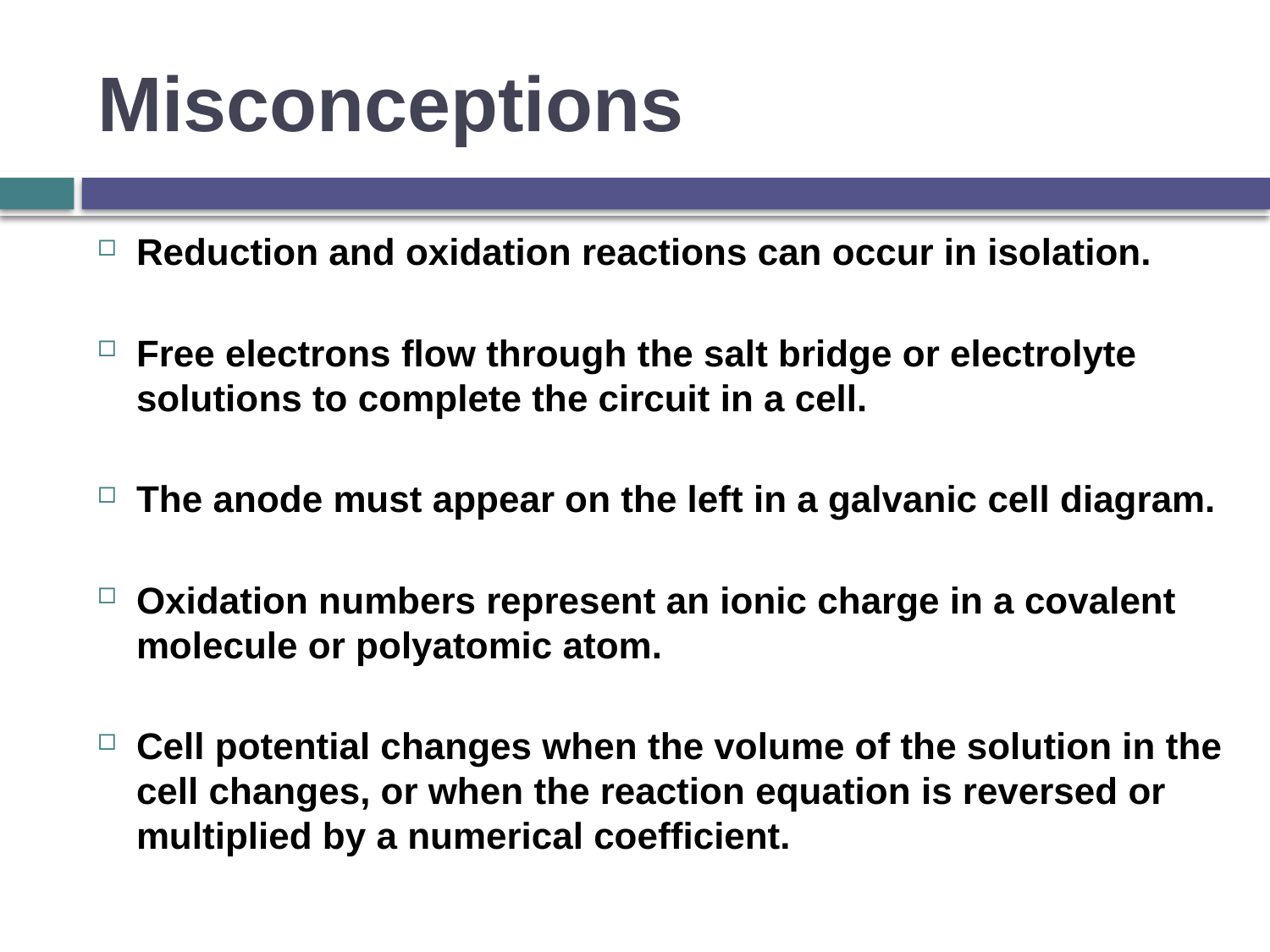

# Misconceptions
Reduction and oxidation reactions can occur in isolation.

Free electrons flow through the salt bridge or electrolyte solutions to complete the circuit in a cell.

The anode must appear on the left in a galvanic cell diagram.

Oxidation numbers represent an ionic charge in a covalent molecule or polyatomic atom.

Cell potential changes when the volume of the solution in the cell changes, or when the reaction equation is reversed or multiplied by a numerical coefficient.